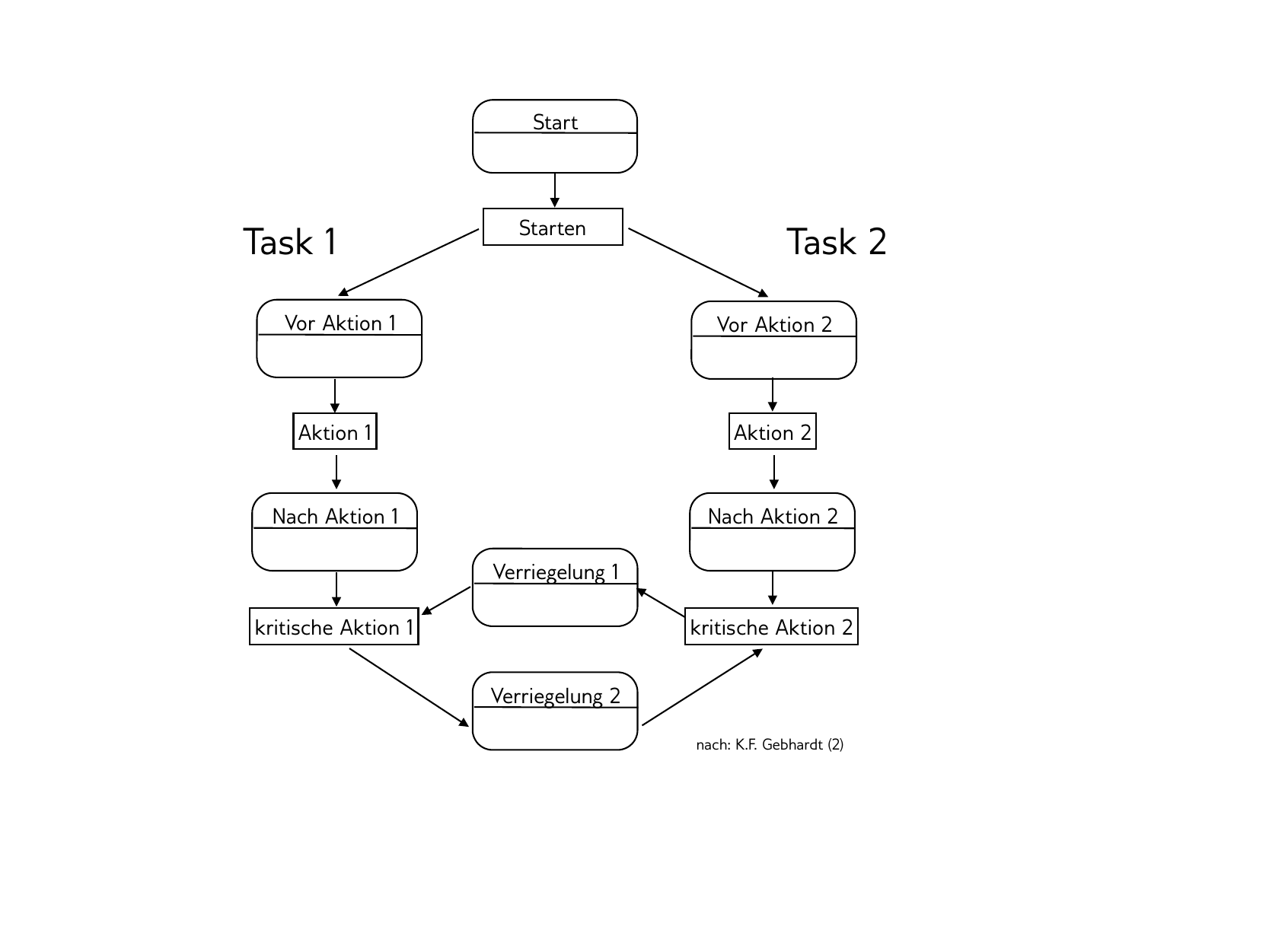

Start

Starten
Task 1
Task 2

Vor Aktion 1

Vor Aktion 2

Aktion 1
Aktion 2

Nach Aktion 1

Nach Aktion 2

Verriegelung 1

kritische Aktion 1
kritische Aktion 2

Verriegelung 2

nach: K.F. Gebhardt (2)